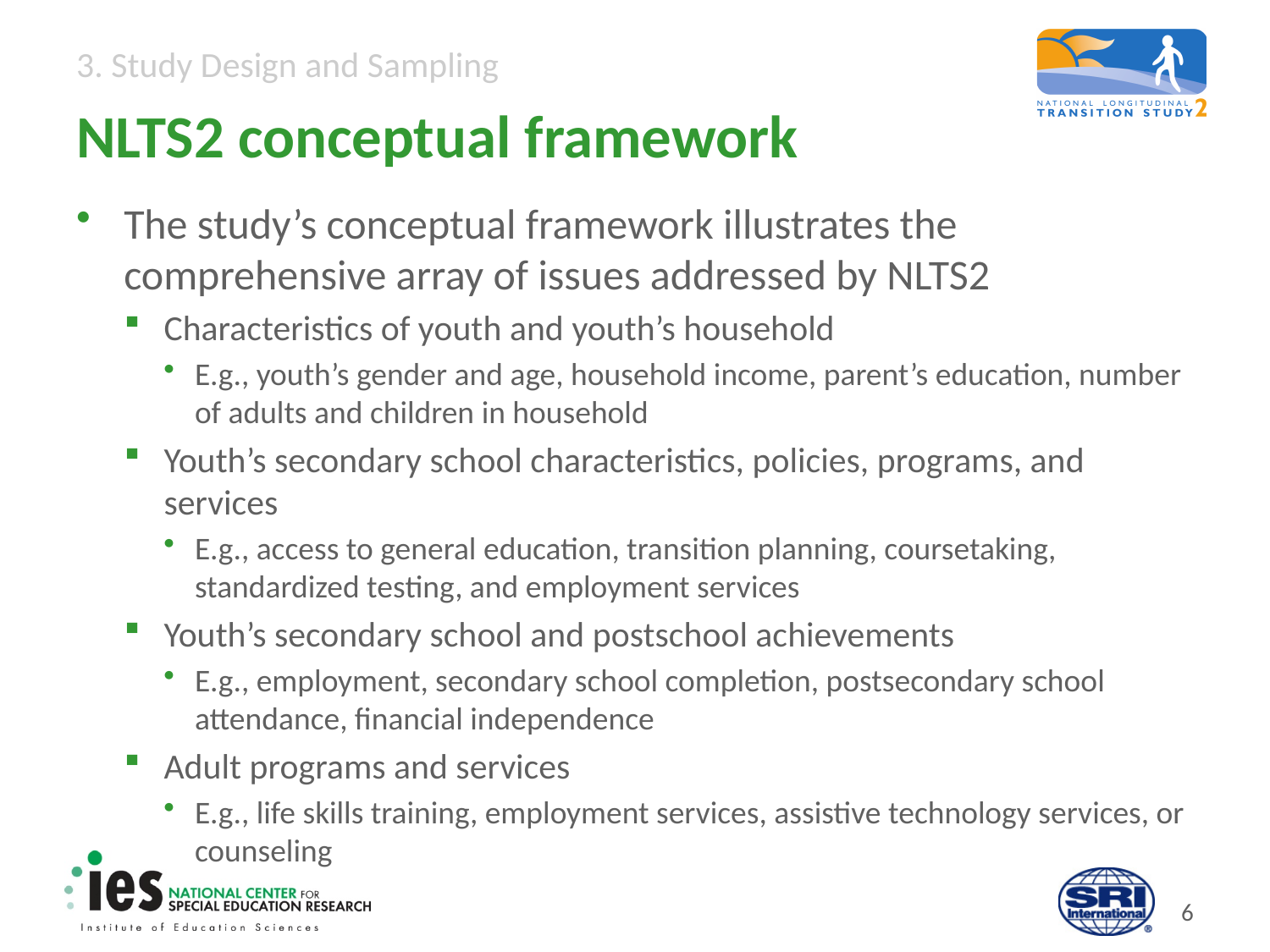

# NLTS2 conceptual framework
The study’s conceptual framework illustrates the comprehensive array of issues addressed by NLTS2
Characteristics of youth and youth’s household
E.g., youth’s gender and age, household income, parent’s education, number of adults and children in household
Youth’s secondary school characteristics, policies, programs, and services
E.g., access to general education, transition planning, coursetaking, standardized testing, and employment services
Youth’s secondary school and postschool achievements
E.g., employment, secondary school completion, postsecondary school attendance, financial independence
Adult programs and services
E.g., life skills training, employment services, assistive technology services, or counseling

6